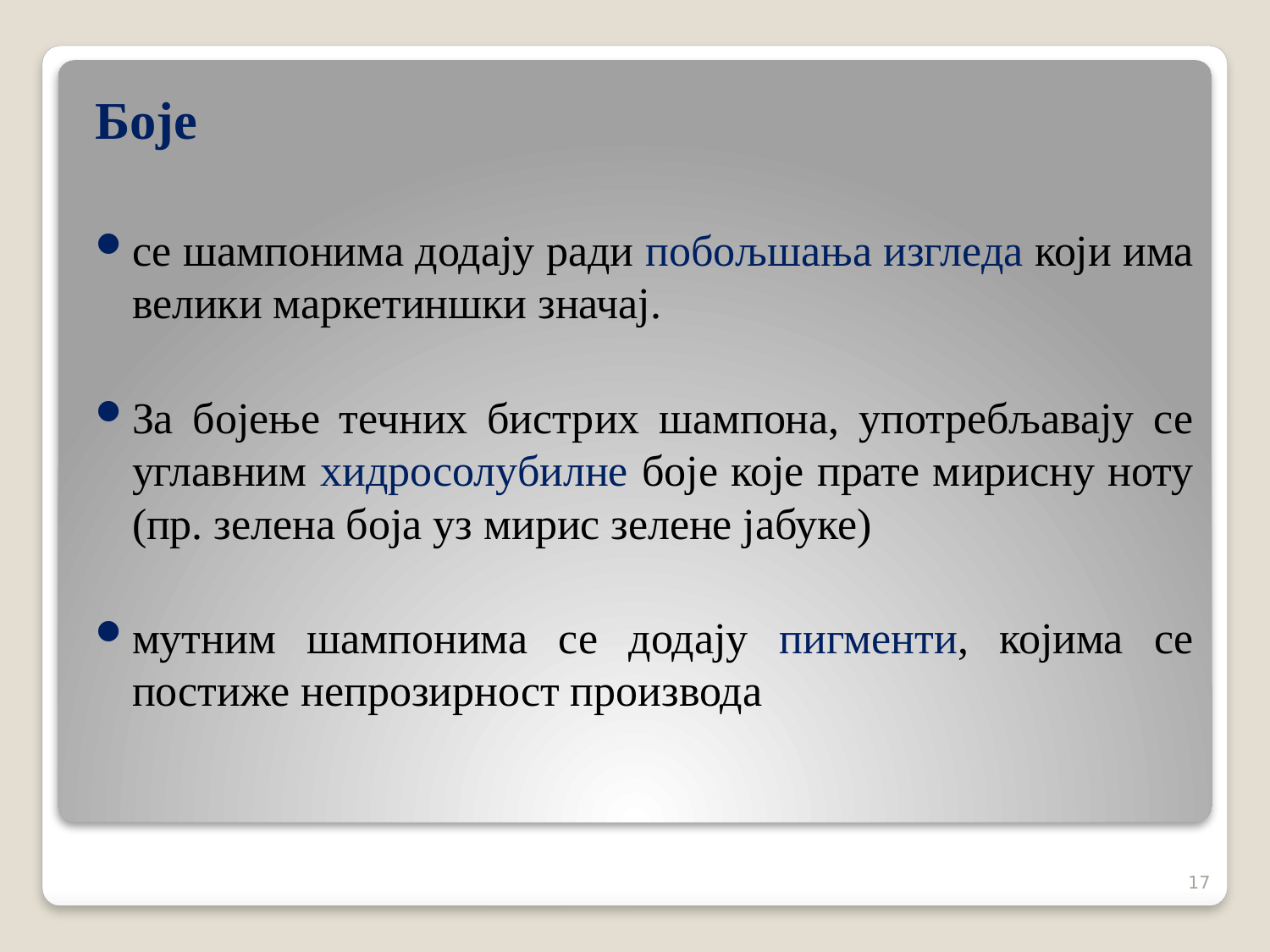

Боје

се шампонима додају ради побољшања изгледа који има велики маркетиншки значај.

За бојење течних бистрих шампона, употребљавају се углавним хидросолубилне боје које прате мирисну ноту (пр. зелена боја уз мирис зелене јабуке)

мутним шампонима се додају пигменти, којима се постиже непрозирност производа

17